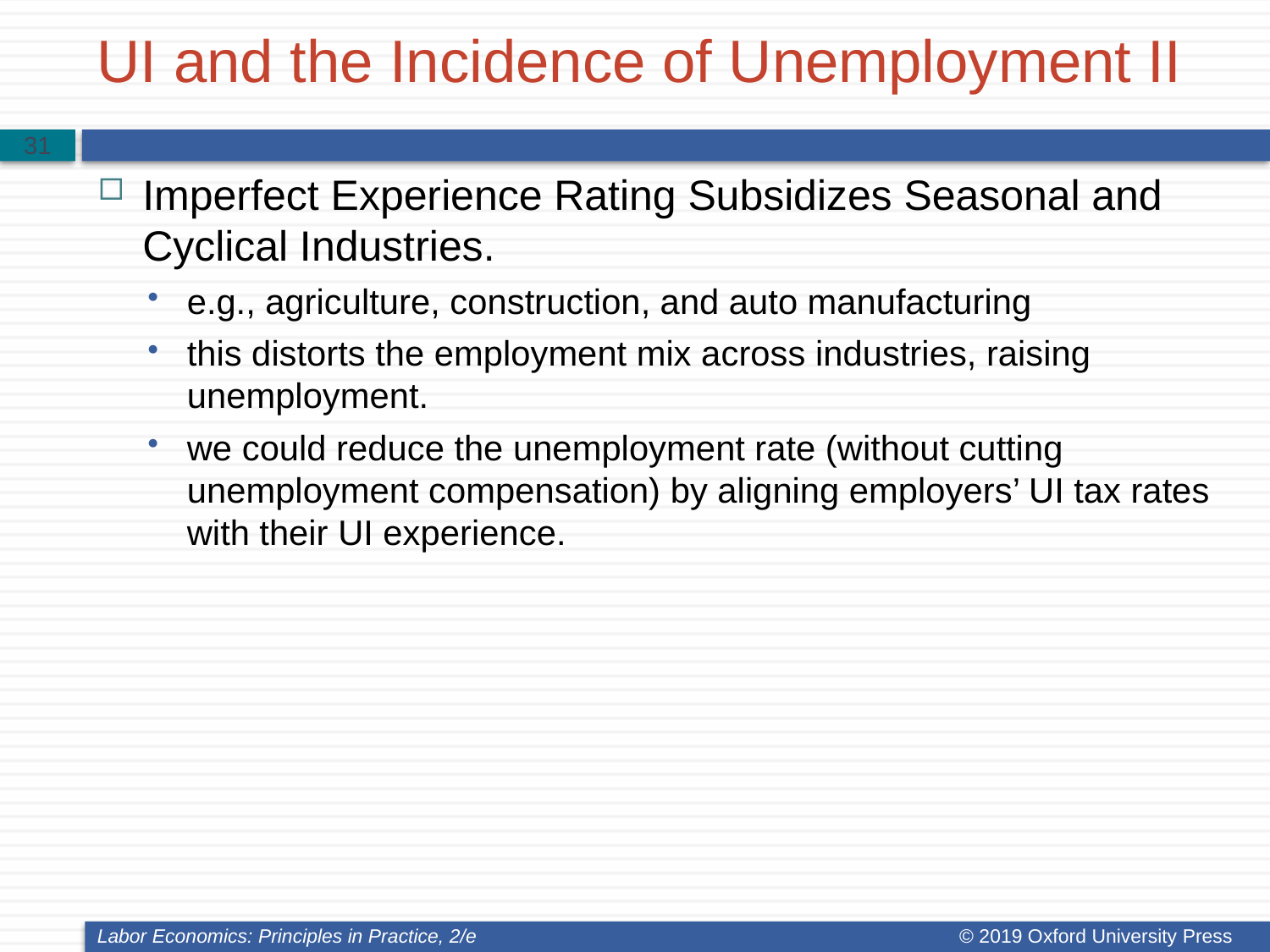

# UI and the Incidence of Unemployment II
31
Imperfect Experience Rating Subsidizes Seasonal and Cyclical Industries.
e.g., agriculture, construction, and auto manufacturing
this distorts the employment mix across industries, raising unemployment.
we could reduce the unemployment rate (without cutting unemployment compensation) by aligning employers’ UI tax rates with their UI experience.
Labor Economics: Principles in Practice, 2/e
© 2019 Oxford University Press